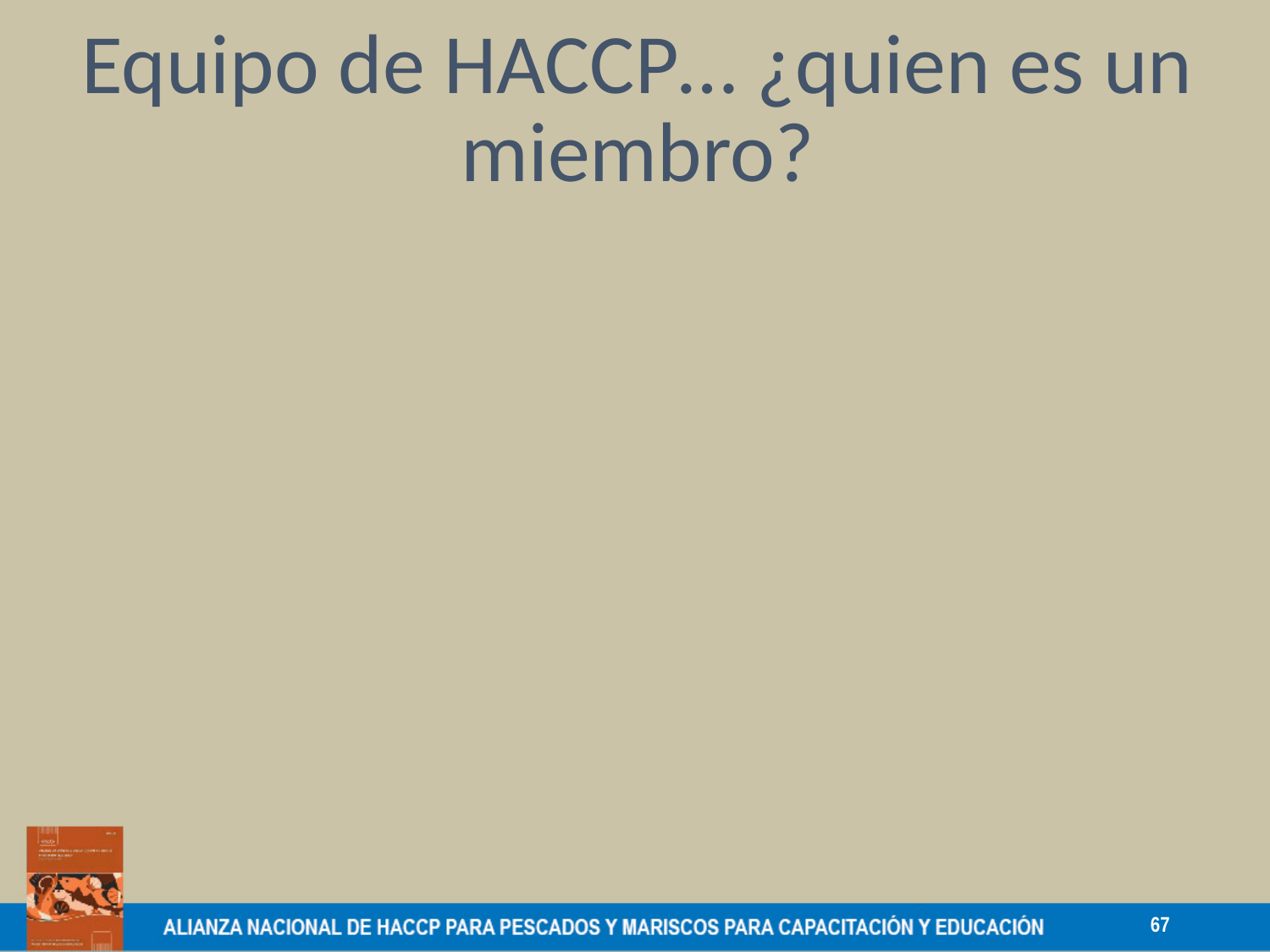

Equipo de HACCP… ¿quien es un miembro?
67